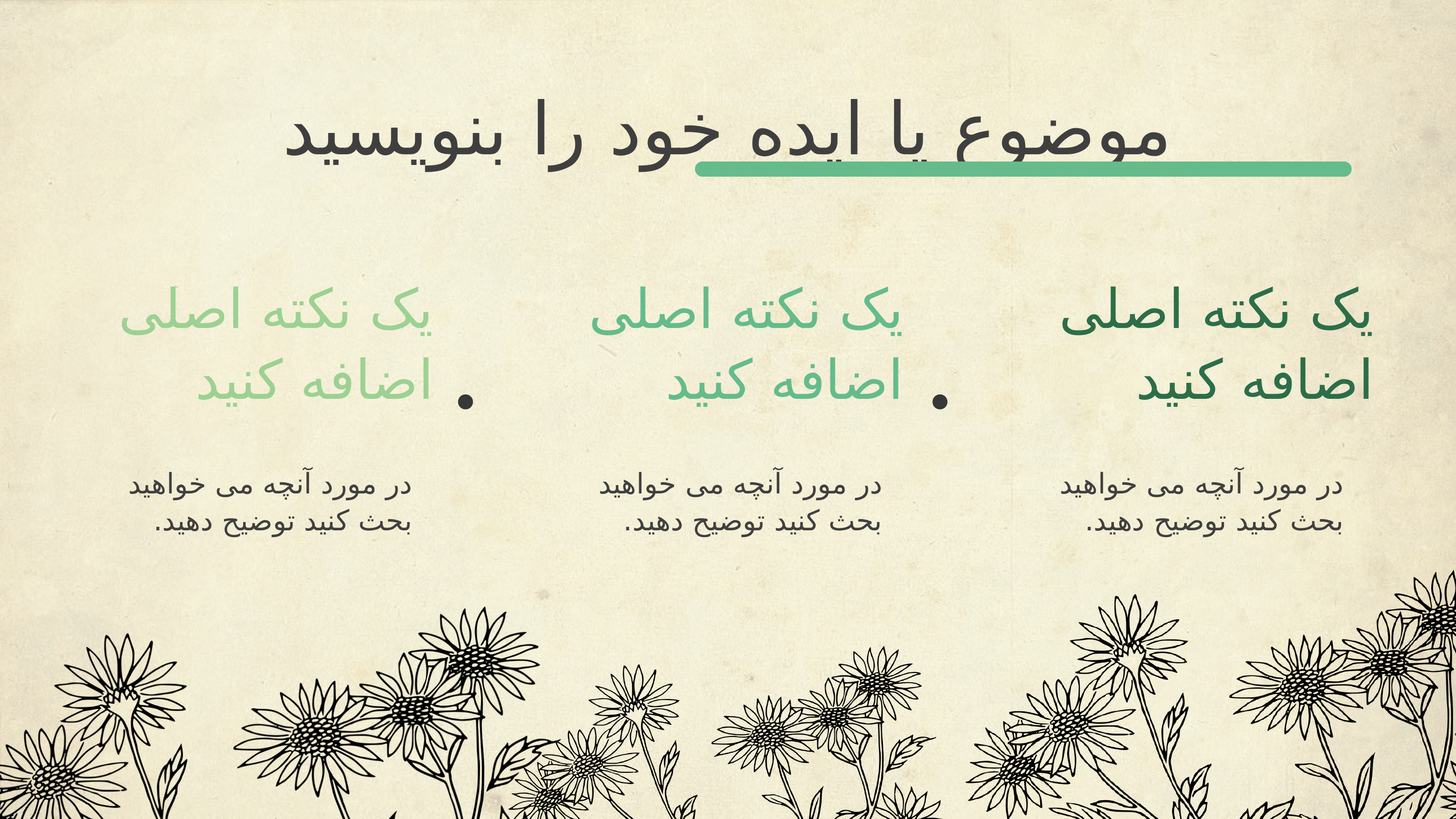

موضوع یا ایده خود را بنویسید

یک نکته اصلی اضافه کنید
در مورد آنچه می خواهید بحث کنید توضیح دهید.
یک نکته اصلی اضافه کنید
در مورد آنچه می خواهید بحث کنید توضیح دهید.
یک نکته اصلی اضافه کنید
در مورد آنچه می خواهید بحث کنید توضیح دهید.